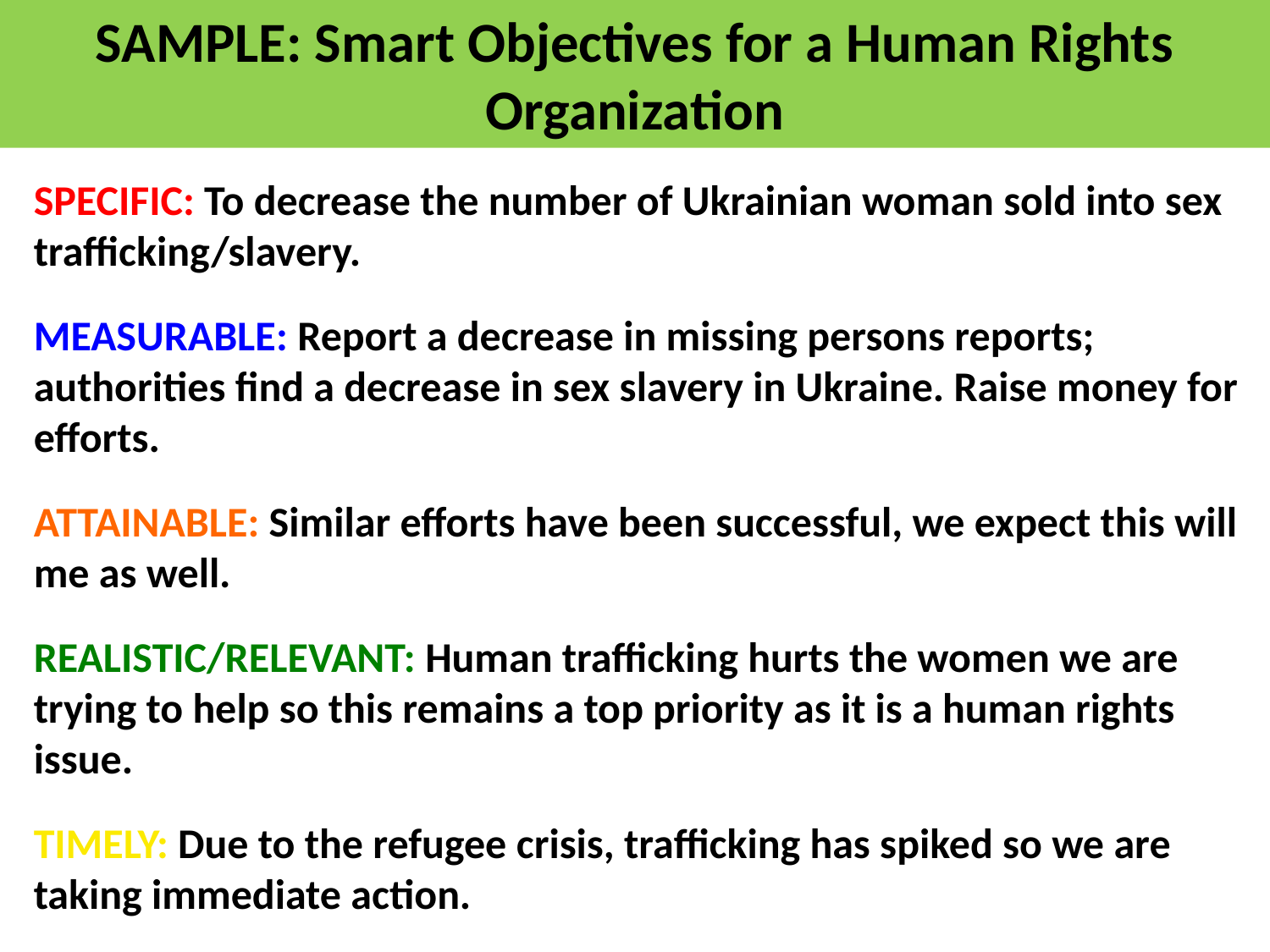

SAMPLE: Smart Objectives for a Human Rights Organization
SPECIFIC: To decrease the number of Ukrainian woman sold into sex trafficking/slavery.

MEASURABLE: Report a decrease in missing persons reports; authorities find a decrease in sex slavery in Ukraine. Raise money for efforts.

ATTAINABLE: Similar efforts have been successful, we expect this will me as well.

REALISTIC/RELEVANT: Human trafficking hurts the women we are trying to help so this remains a top priority as it is a human rights issue.

TIMELY: Due to the refugee crisis, trafficking has spiked so we are taking immediate action.